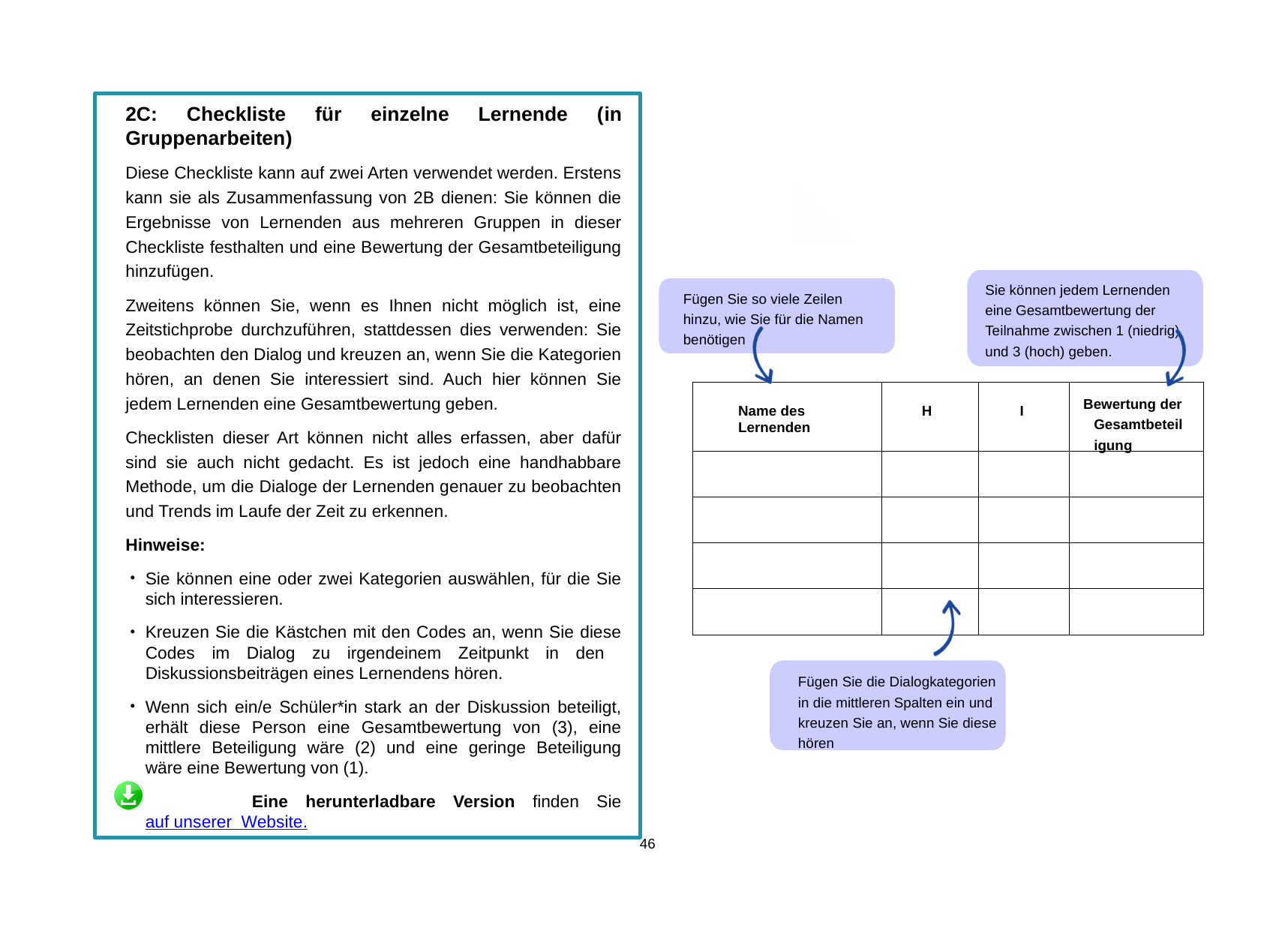

2C: Checkliste für einzelne Lernende (in Gruppenarbeiten)
Diese Checkliste kann auf zwei Arten verwendet werden. Erstens kann sie als Zusammenfassung von 2B dienen: Sie können die Ergebnisse von Lernenden aus mehreren Gruppen in dieser Checkliste festhalten und eine Bewertung der Gesamtbeteiligung hinzufügen.
Zweitens können Sie, wenn es Ihnen nicht möglich ist, eine Zeitstichprobe durchzuführen, stattdessen dies verwenden: Sie beobachten den Dialog und kreuzen an, wenn Sie die Kategorien hören, an denen Sie interessiert sind. Auch hier können Sie jedem Lernenden eine Gesamtbewertung geben.
Checklisten dieser Art können nicht alles erfassen, aber dafür sind sie auch nicht gedacht. Es ist jedoch eine handhabbare Methode, um die Dialoge der Lernenden genauer zu beobachten und Trends im Laufe der Zeit zu erkennen.
Hinweise:
Sie können eine oder zwei Kategorien auswählen, für die Sie sich interessieren.
Kreuzen Sie die Kästchen mit den Codes an, wenn Sie diese Codes im Dialog zu irgendeinem Zeitpunkt in den  Diskussionsbeiträgen eines Lernendens hören.
Wenn sich ein/e Schüler*in stark an der Diskussion beteiligt, erhält diese Person eine Gesamtbewertung von (3), eine mittlere Beteiligung wäre (2) und eine geringe Beteiligung wäre eine Bewertung von (1).
       Eine herunterladbare Version finden Sie auf unserer  Website.

Sie können jedem Lernenden eine Gesamtbewertung der Teilnahme zwischen 1 (niedrig) und 3 (hoch) geben.

Fügen Sie so viele Zeilen hinzu, wie Sie für die Namen benötigen

Bewertung der Gesamtbeteiligung
H
I
Name des Lernenden

Fügen Sie die Dialogkategorien in die mittleren Spalten ein und kreuzen Sie an, wenn Sie diese hören

46